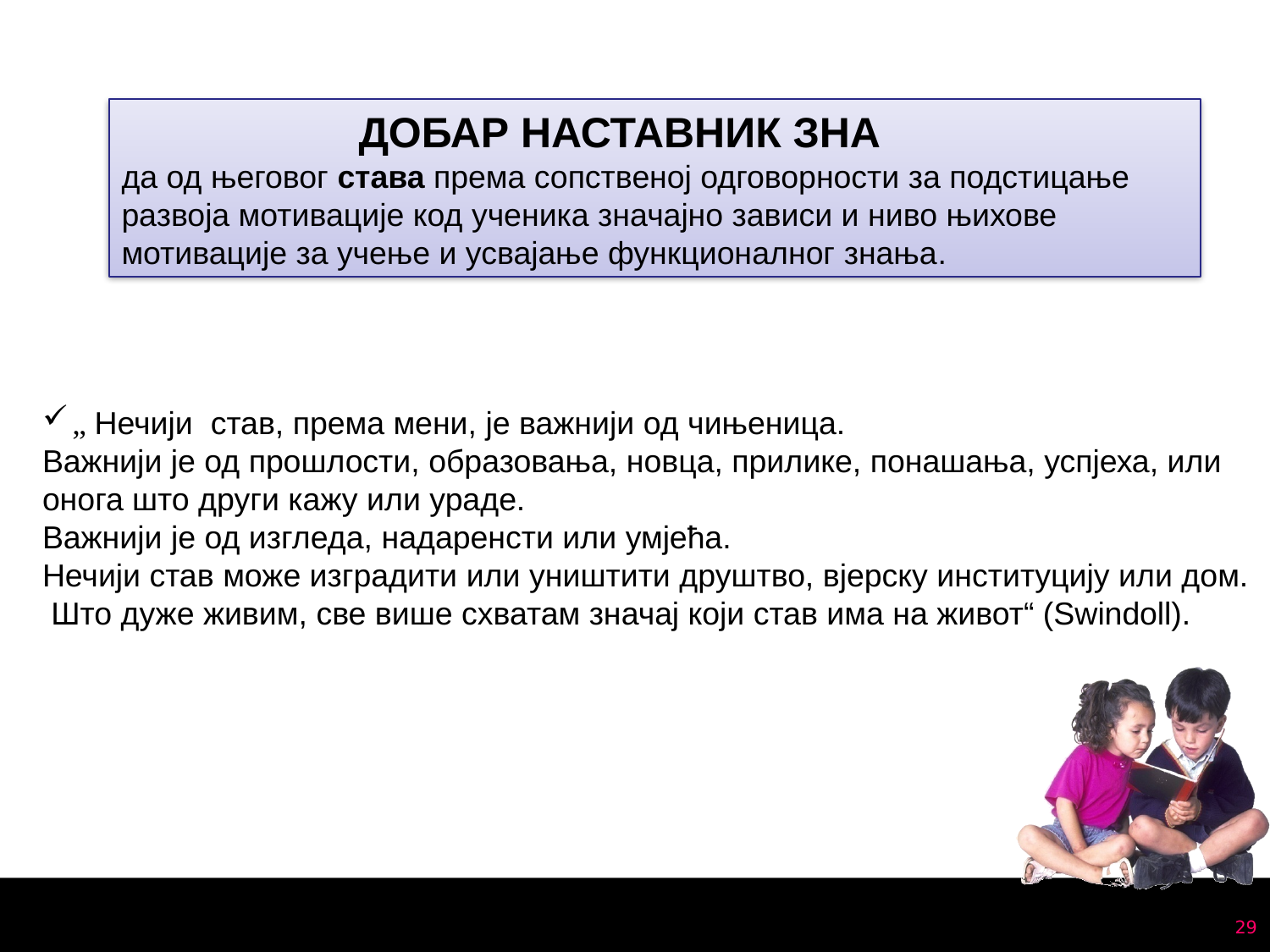

ДОБАР НАСТАВНИК ЗНА
да од његовог става према сопственој одговорности за подстицање развоја мотивације код ученика значајно зависи и ниво њихове мотивације за учење и усвајање функционалног знања.
„ Нечији  став, према мени, је важнији од чињеница.
Важнији је од прошлости, образовања, новца, прилике, понашања, успјеха, или онога што други кажу или ураде.
Важнији је од изгледа, надаренсти или умјећа.
Нечији став може изградити или уништити друштво, вјерску институцију или дом.
 Што дуже живим, све више схватам значај који став има на живот“ (Swindoll).
29